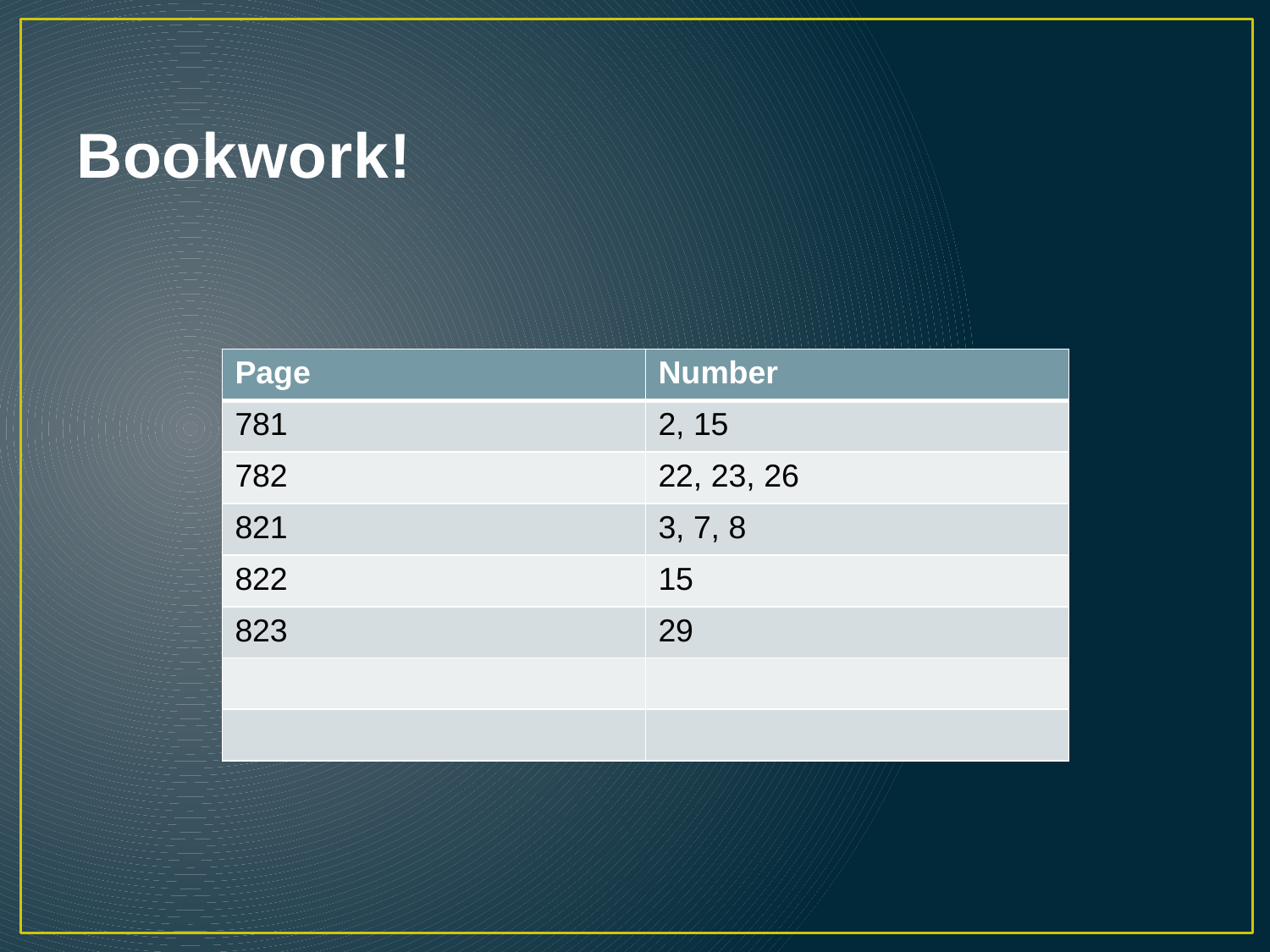

# Bookwork!
| Page | Number |
| --- | --- |
| 781 | 2, 15 |
| 782 | 22, 23, 26 |
| 821 | 3, 7, 8 |
| 822 | 15 |
| 823 | 29 |
|  |  |
|  |  |